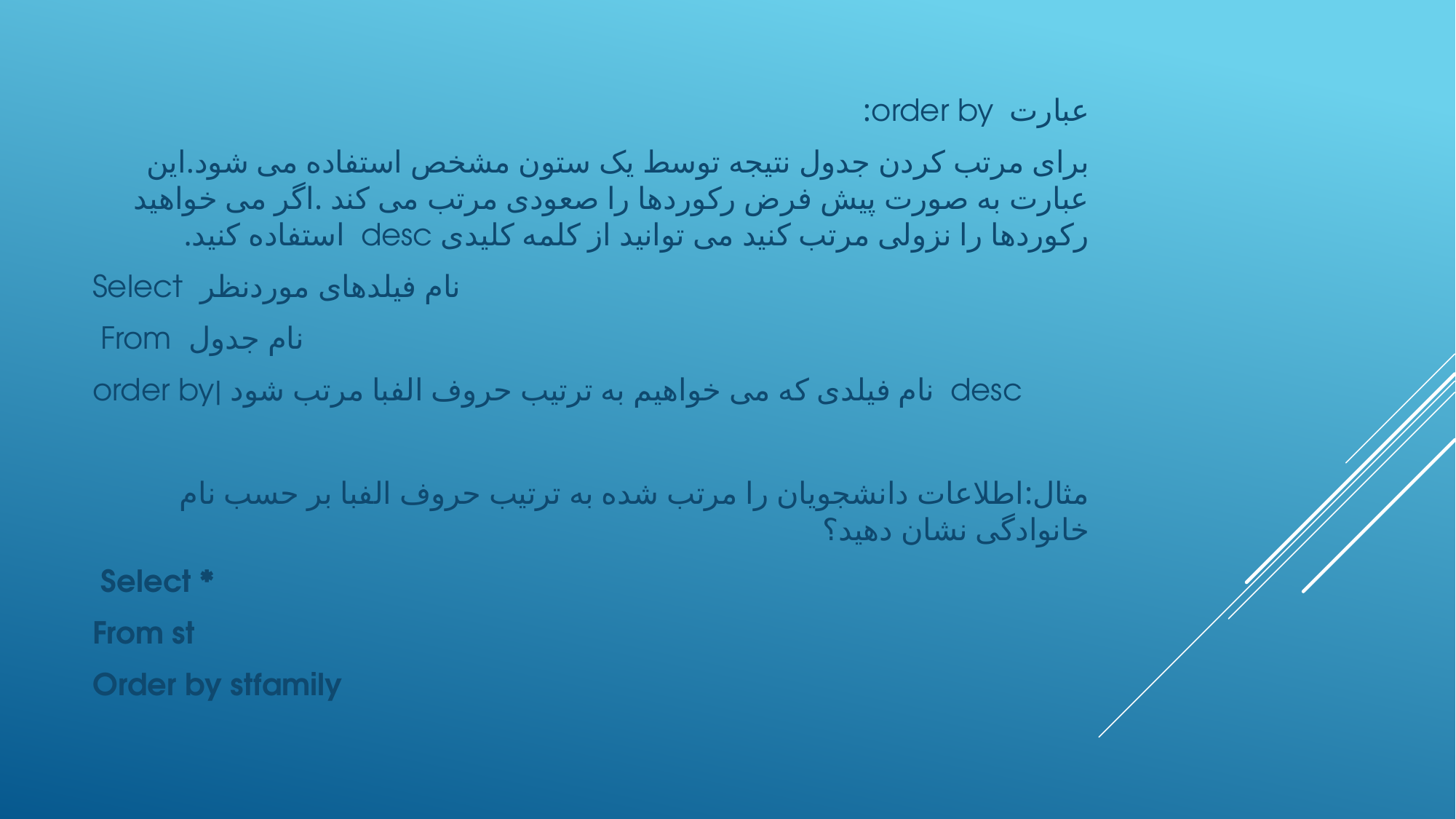

عبارت  order by:
برای مرتب کردن جدول نتیجه توسط یک ستون مشخص استفاده می شود.این عبارت به صورت پیش فرض رکوردها را صعودی مرتب می کند .اگر می خواهید رکوردها را نزولی مرتب کنید می توانید از کلمه کلیدی desc  استفاده کنید.
Select  نام فیلدهای موردنظر
 From  نام جدول
order by| نام فیلدی که می خواهیم به ترتیب حروف الفبا مرتب شود  desc

مثال:اطلاعات دانشجویان را مرتب شده به ترتیب حروف الفبا بر حسب نام خانوادگی نشان دهید؟
 Select *
From st
Order by stfamily